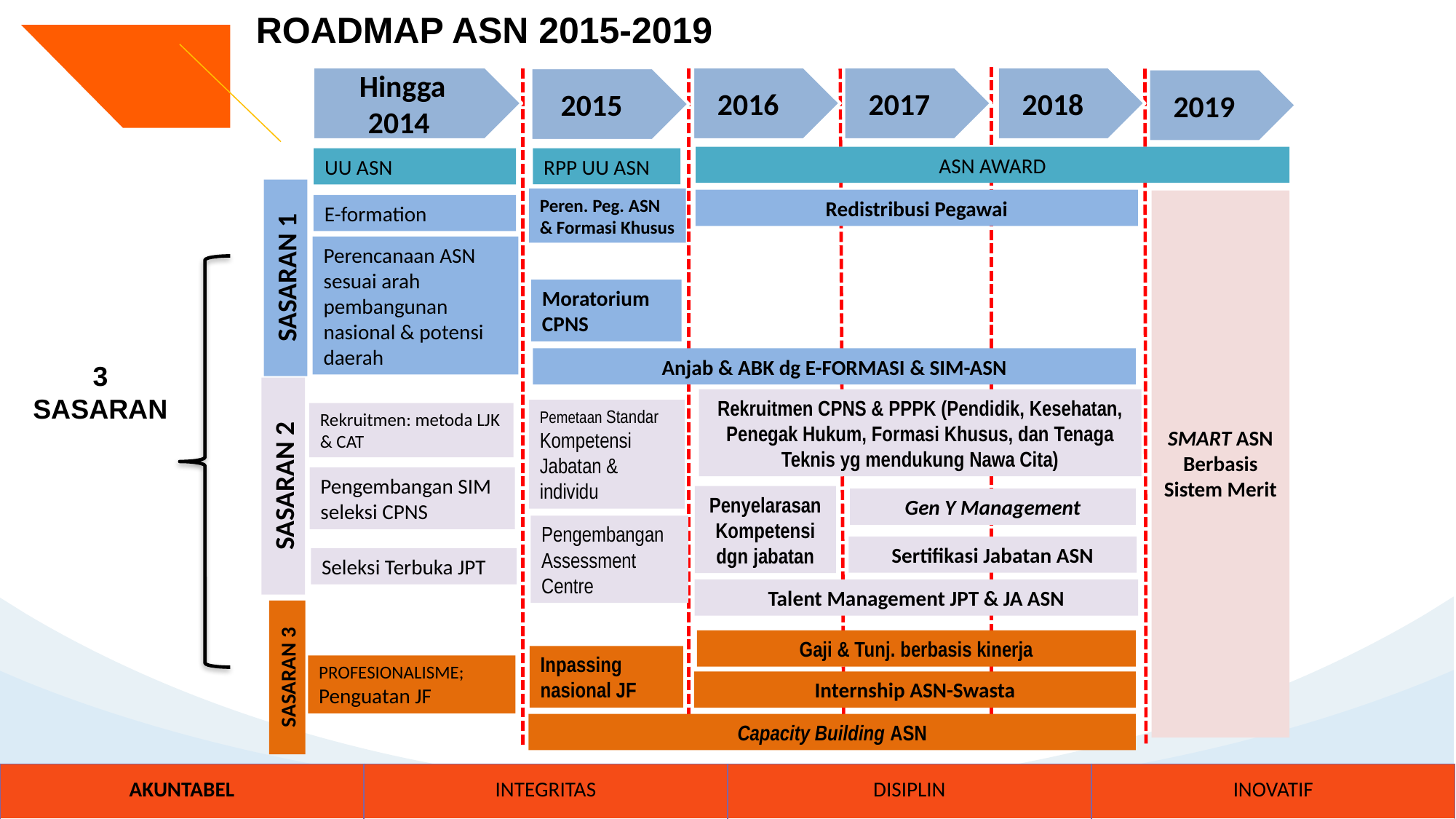

ROADMAP ASN 2015-2019
 Hingga 2014
2016
2017
2018
2015
2019
ASN AWARD
RPP UU ASN
UU ASN
Peren. Peg. ASN & Formasi Khusus
Redistribusi Pegawai

SMART ASN
Berbasis Sistem Merit

E-formation
Perencanaan ASN sesuai arah pembangunan nasional & potensi daerah
SASARAN 1

Moratorium CPNS
Anjab & ABK dg E-FORMASI & SIM-ASN
3 SASARAN
Rekruitmen CPNS & PPPK (Pendidik, Kesehatan, Penegak Hukum, Formasi Khusus, dan Tenaga Teknis yg mendukung Nawa Cita)
Pemetaan Standar Kompetensi Jabatan & individu
Rekruitmen: metoda LJK & CAT
SASARAN 2
Pengembangan SIM seleksi CPNS
Penyelarasan Kompetensi dgn jabatan
Gen Y Management
Pengembangan Assessment Centre
Sertifikasi Jabatan ASN
Seleksi Terbuka JPT
Talent Management JPT & JA ASN

Gaji & Tunj. berbasis kinerja
Inpassing nasional JF
PROFESIONALISME;
Penguatan JF
SASARAN 3
Internship ASN-Swasta
Capacity Building ASN
| AKUNTABEL | INTEGRITAS | DISIPLIN | INOVATIF |
| --- | --- | --- | --- |